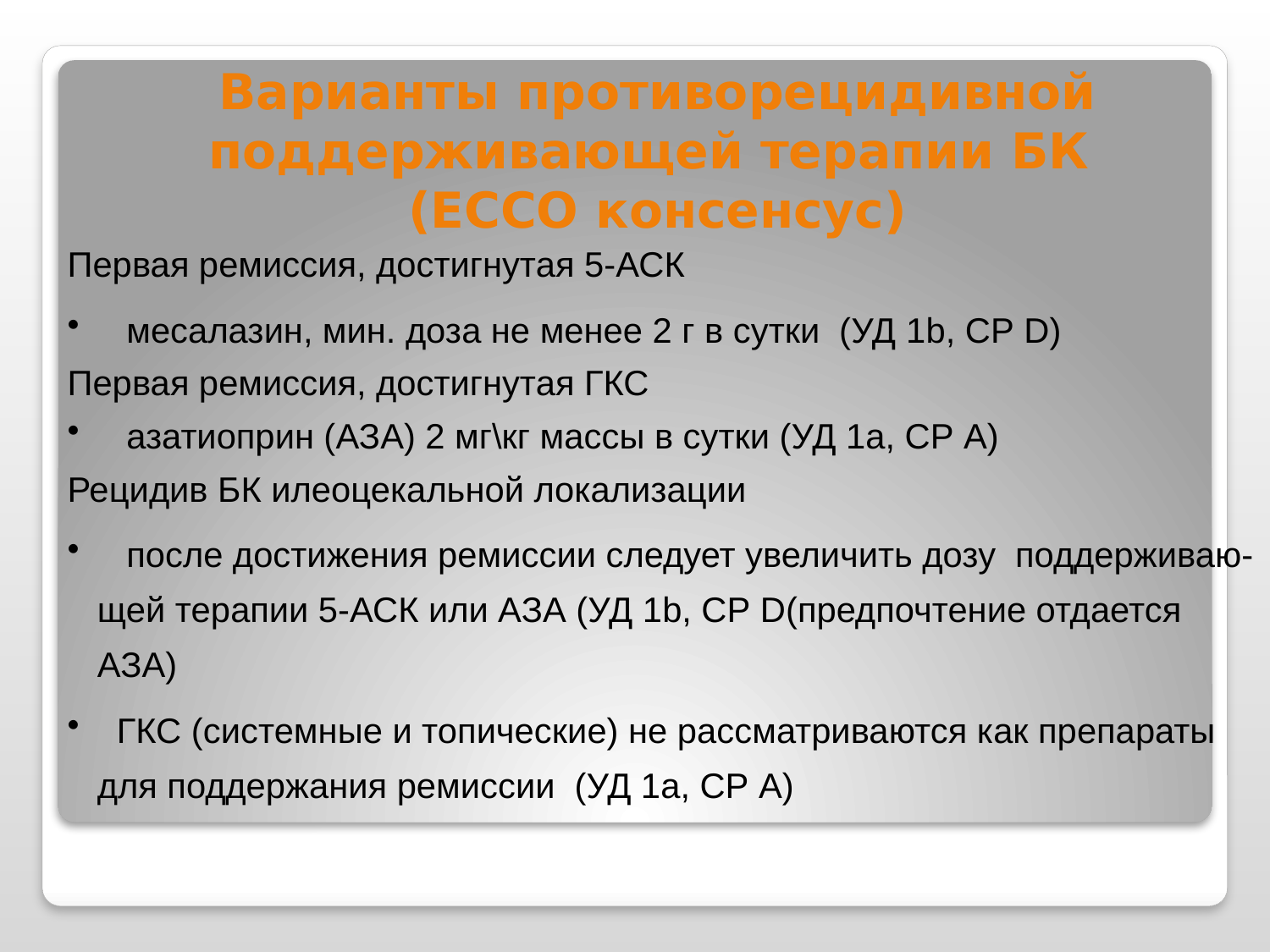

Варианты противорецидивной поддерживающей терапии БК
(ЕССО консенсус)
Первая ремиссия, достигнутая 5-АСК
   месалазин, мин. доза не менее 2 г в сутки  (УД 1b, СР D)
Первая ремиссия, достигнутая ГКС
   азатиоприн (АЗА) 2 мг\кг массы в сутки (УД 1а, СР А)
Рецидив БК илеоцекальной локализации
   после достижения ремиссии следует увеличить дозу  поддерживаю-щей терапии 5-АСК или АЗА (УД 1b, СР D(предпочтение отдается АЗА)
  ГКС (системные и топические) не рассматриваются как препараты для поддержания ремиссии  (УД 1а, СР А)